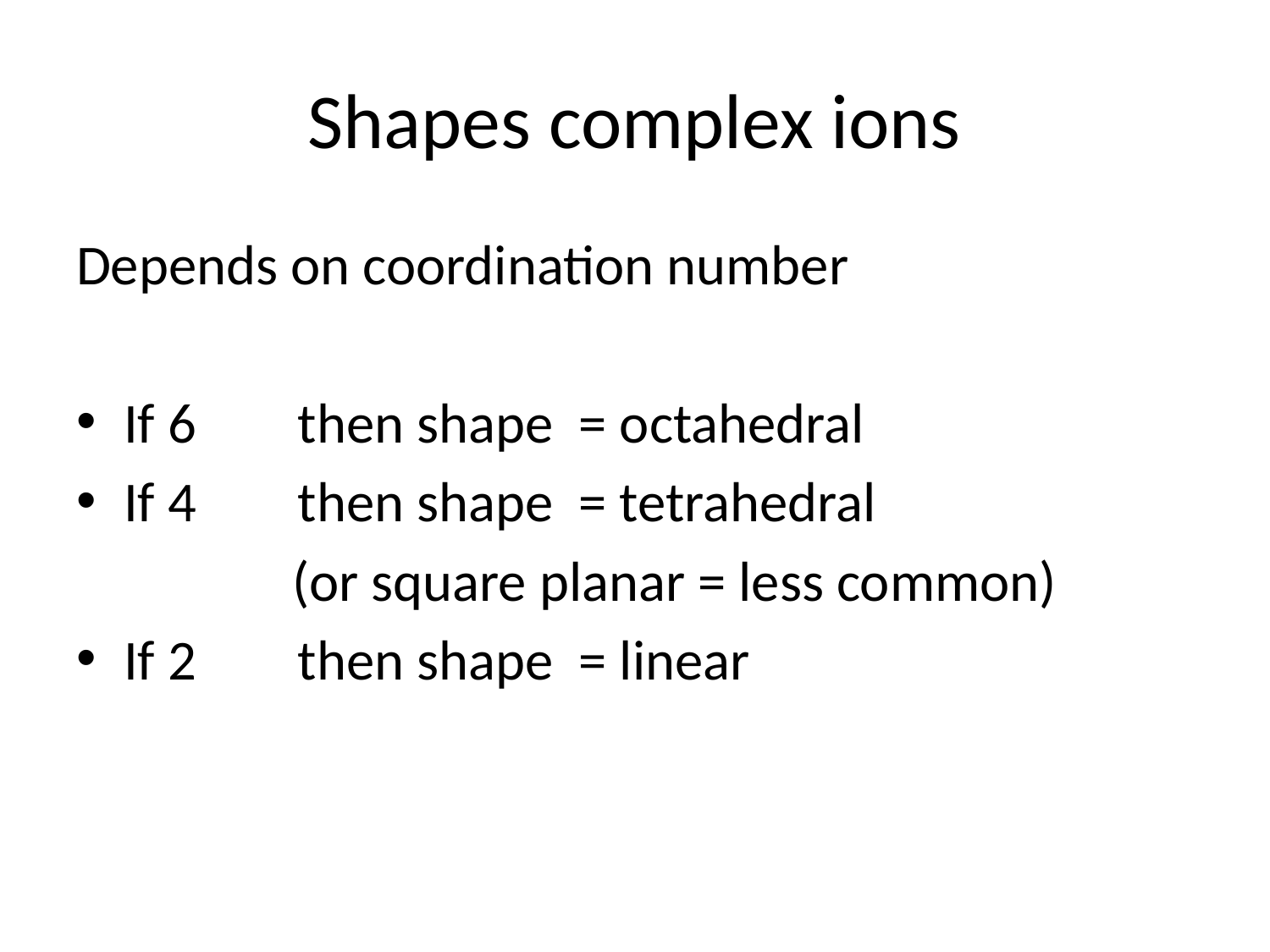

# Shapes complex ions
Depends on coordination number

If 6        then shape  = octahedral
If 4        then shape  = tetrahedral
                 (or square planar = less common)
If 2        then shape  = linear